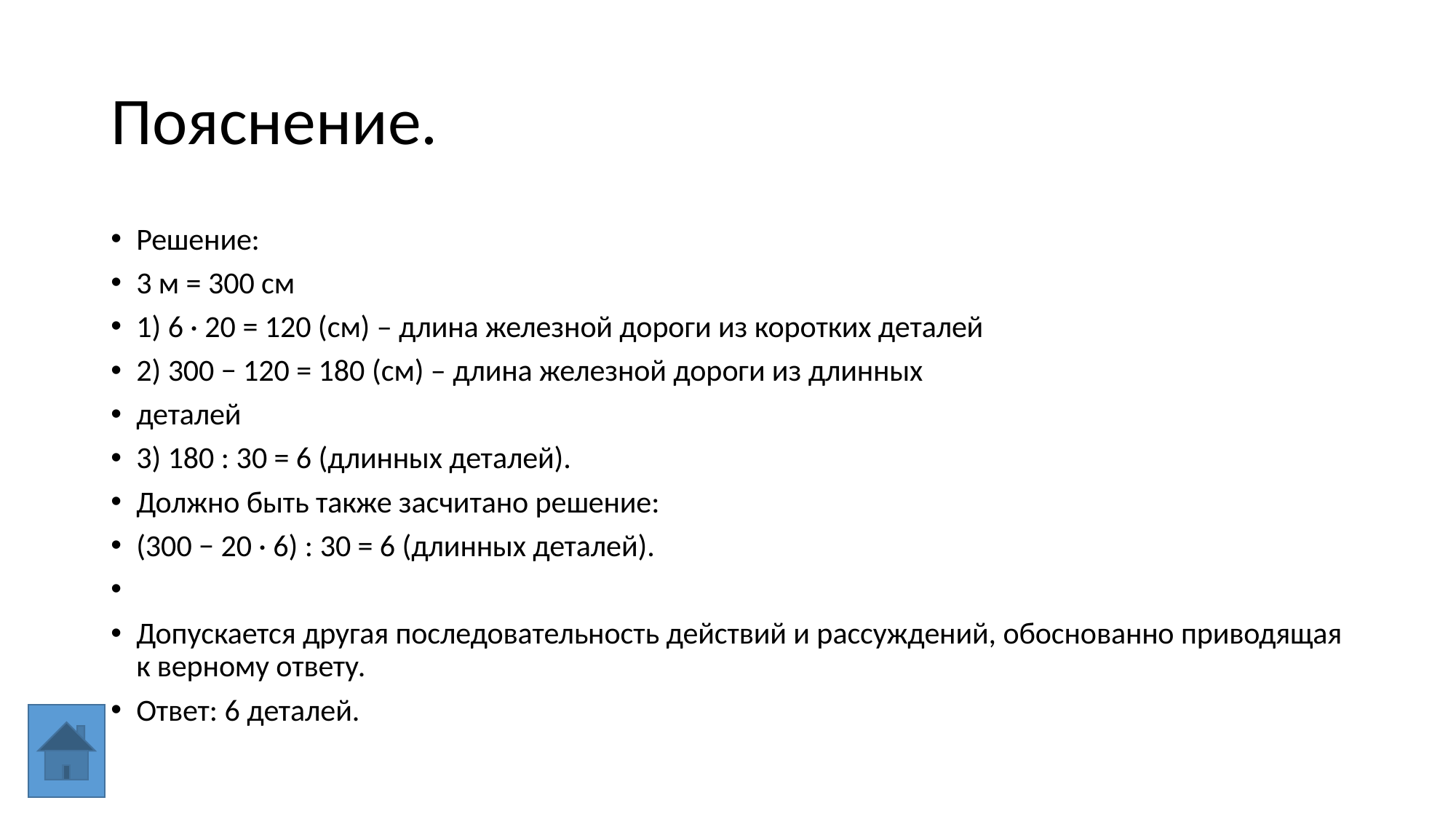

# Пояснение.
Решение:
3 м = 300 см
1) 6 · 20 = 120 (см) – длина железной дороги из коротких деталей
2) 300 − 120 = 180 (см) – длина железной дороги из длинных
деталей
3) 180 : 30 = 6 (длинных деталей).
Должно быть также засчитано решение:
(300 − 20 · 6) : 30 = 6 (длинных деталей).

Допускается другая последовательность действий и рассуждений, обоснованно приводящая к верному ответу.
Ответ: 6 деталей.